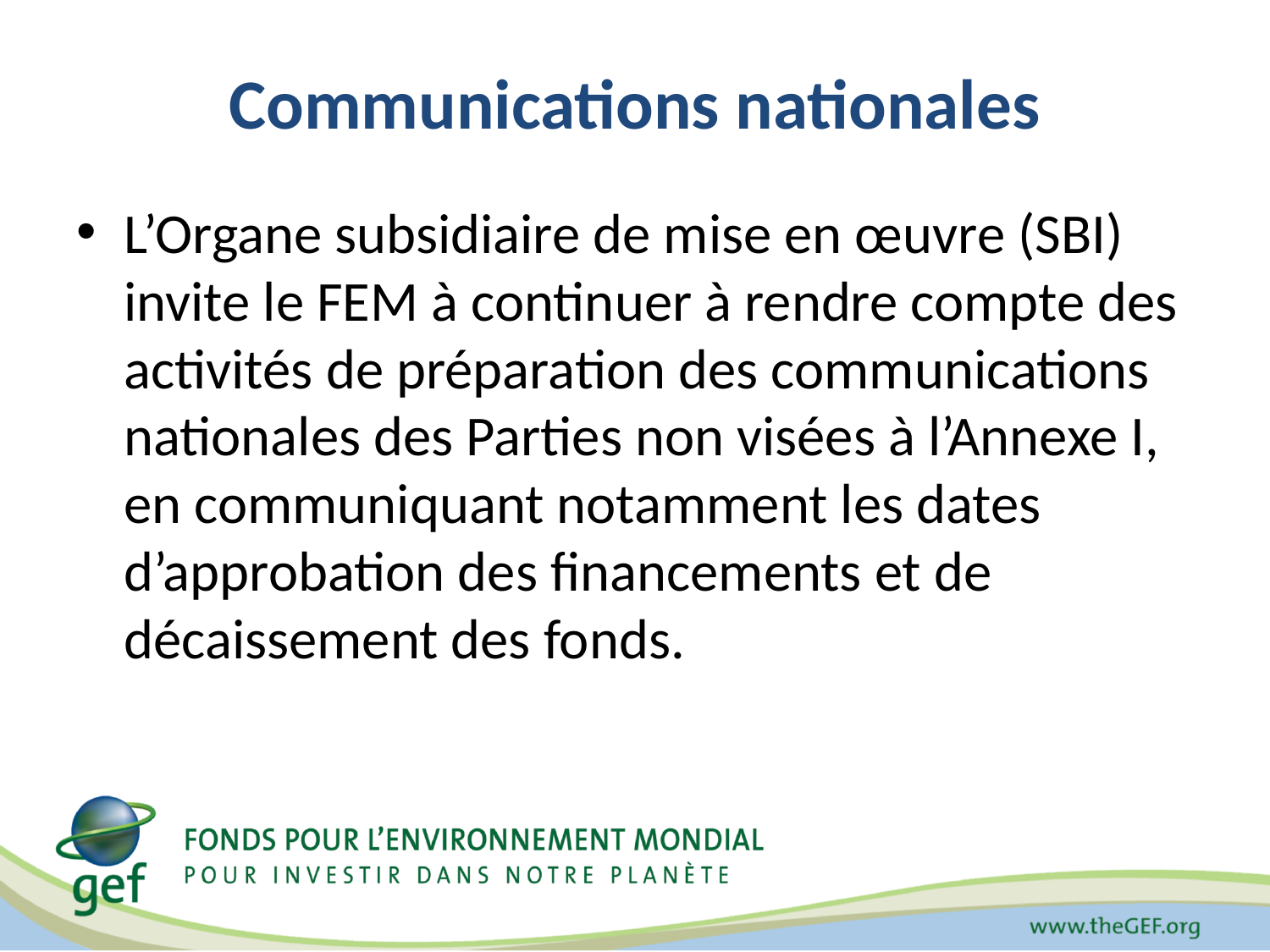

# Communications nationales
L’Organe subsidiaire de mise en œuvre (SBI) invite le FEM à continuer à rendre compte des activités de préparation des communications nationales des Parties non visées à l’Annexe I, en communiquant notamment les dates d’approbation des financements et de décaissement des fonds.